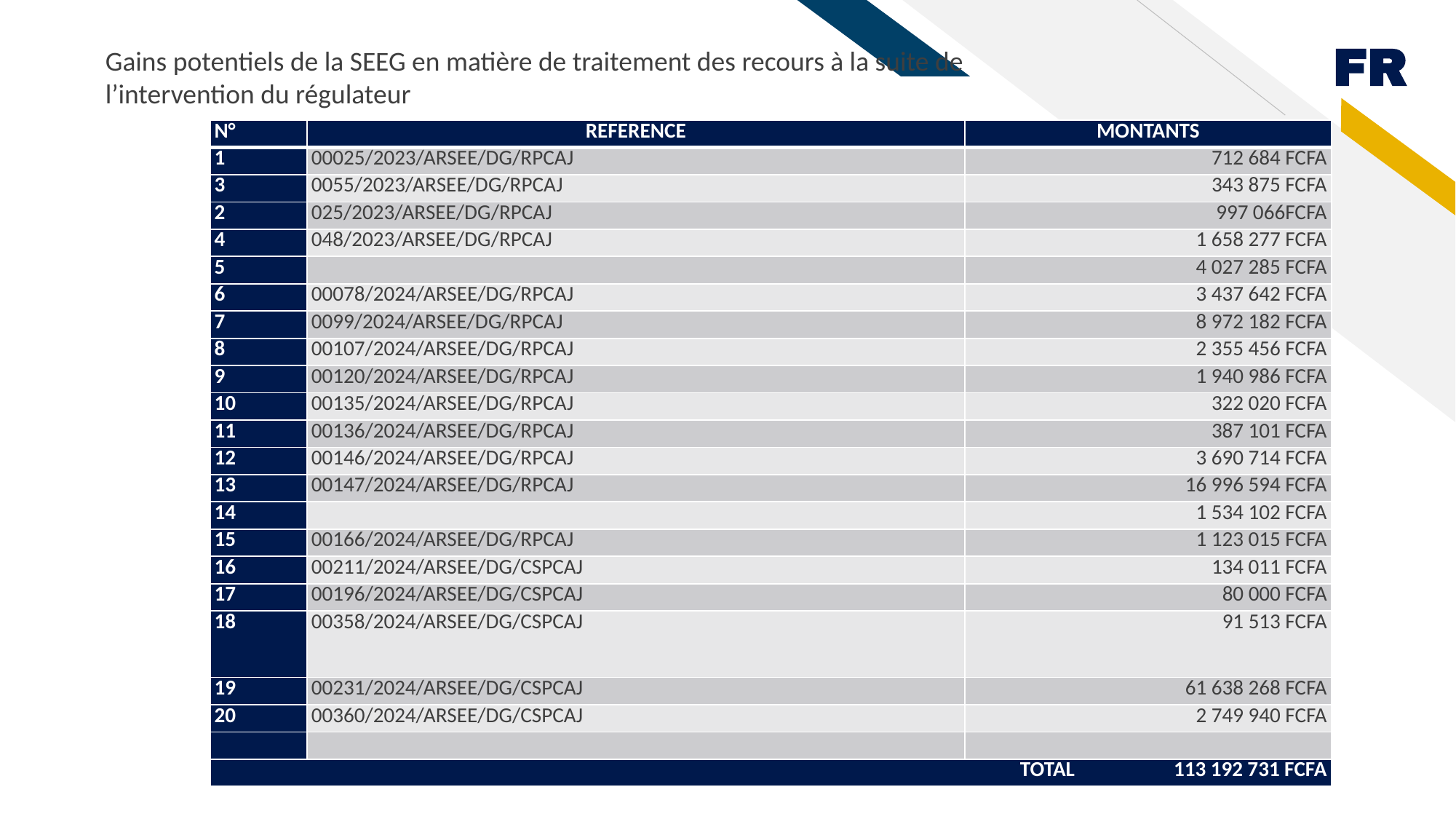

Gains potentiels de la SEEG en matière de traitement des recours à la suite de l’intervention du régulateur
| N° | REFERENCE | MONTANTS |
| --- | --- | --- |
| 1 | 00025/2023/ARSEE/DG/RPCAJ | 712 684 FCFA |
| 3 | 0055/2023/ARSEE/DG/RPCAJ | 343 875 FCFA |
| 2 | 025/2023/ARSEE/DG/RPCAJ | 997 066FCFA |
| 4 | 048/2023/ARSEE/DG/RPCAJ | 1 658 277 FCFA |
| 5 |  | 4 027 285 FCFA |
| 6 | 00078/2024/ARSEE/DG/RPCAJ | 3 437 642 FCFA |
| 7 | 0099/2024/ARSEE/DG/RPCAJ | 8 972 182 FCFA |
| 8 | 00107/2024/ARSEE/DG/RPCAJ | 2 355 456 FCFA |
| 9 | 00120/2024/ARSEE/DG/RPCAJ | 1 940 986 FCFA |
| 10 | 00135/2024/ARSEE/DG/RPCAJ | 322 020 FCFA |
| 11 | 00136/2024/ARSEE/DG/RPCAJ | 387 101 FCFA |
| 12 | 00146/2024/ARSEE/DG/RPCAJ | 3 690 714 FCFA |
| 13 | 00147/2024/ARSEE/DG/RPCAJ | 16 996 594 FCFA |
| 14 |  | 1 534 102 FCFA |
| 15 | 00166/2024/ARSEE/DG/RPCAJ | 1 123 015 FCFA |
| 16 | 00211/2024/ARSEE/DG/CSPCAJ | 134 011 FCFA |
| 17 | 00196/2024/ARSEE/DG/CSPCAJ | 80 000 FCFA |
| 18 | 00358/2024/ARSEE/DG/CSPCAJ | 91 513 FCFA |
| 19 | 00231/2024/ARSEE/DG/CSPCAJ | 61 638 268 FCFA |
| 20 | 00360/2024/ARSEE/DG/CSPCAJ | 2 749 940 FCFA |
|  |  |  |
| TOTAL 113 192 731 FCFA |  |  |